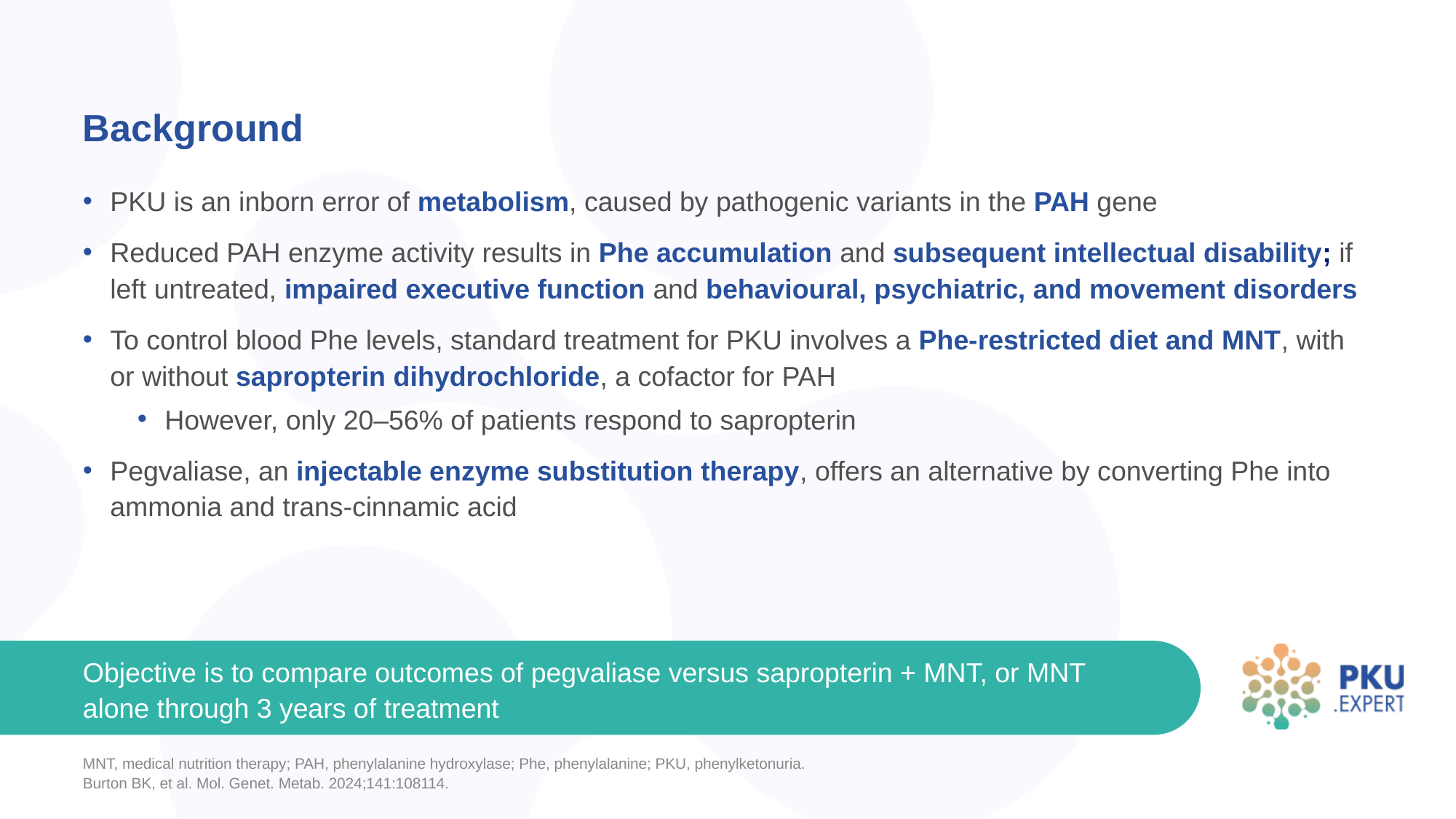

# Background
PKU is an inborn error of metabolism, caused by pathogenic variants in the PAH gene
Reduced PAH enzyme activity results in Phe accumulation and subsequent intellectual disability; if left untreated, impaired executive function and behavioural, psychiatric, and movement disorders
To control blood Phe levels, standard treatment for PKU involves a Phe-restricted diet and MNT, with or without sapropterin dihydrochloride, a cofactor for PAH
However, only 20–56% of patients respond to sapropterin
Pegvaliase, an injectable enzyme substitution therapy, offers an alternative by converting Phe into ammonia and trans-cinnamic acid
Objective is to compare outcomes of pegvaliase versus sapropterin + MNT, or MNT alone through 3 years of treatment
MNT, medical nutrition therapy; PAH, phenylalanine hydroxylase; Phe, phenylalanine; PKU, phenylketonuria.
Burton BK, et al. Mol. Genet. Metab. 2024;141:108114.